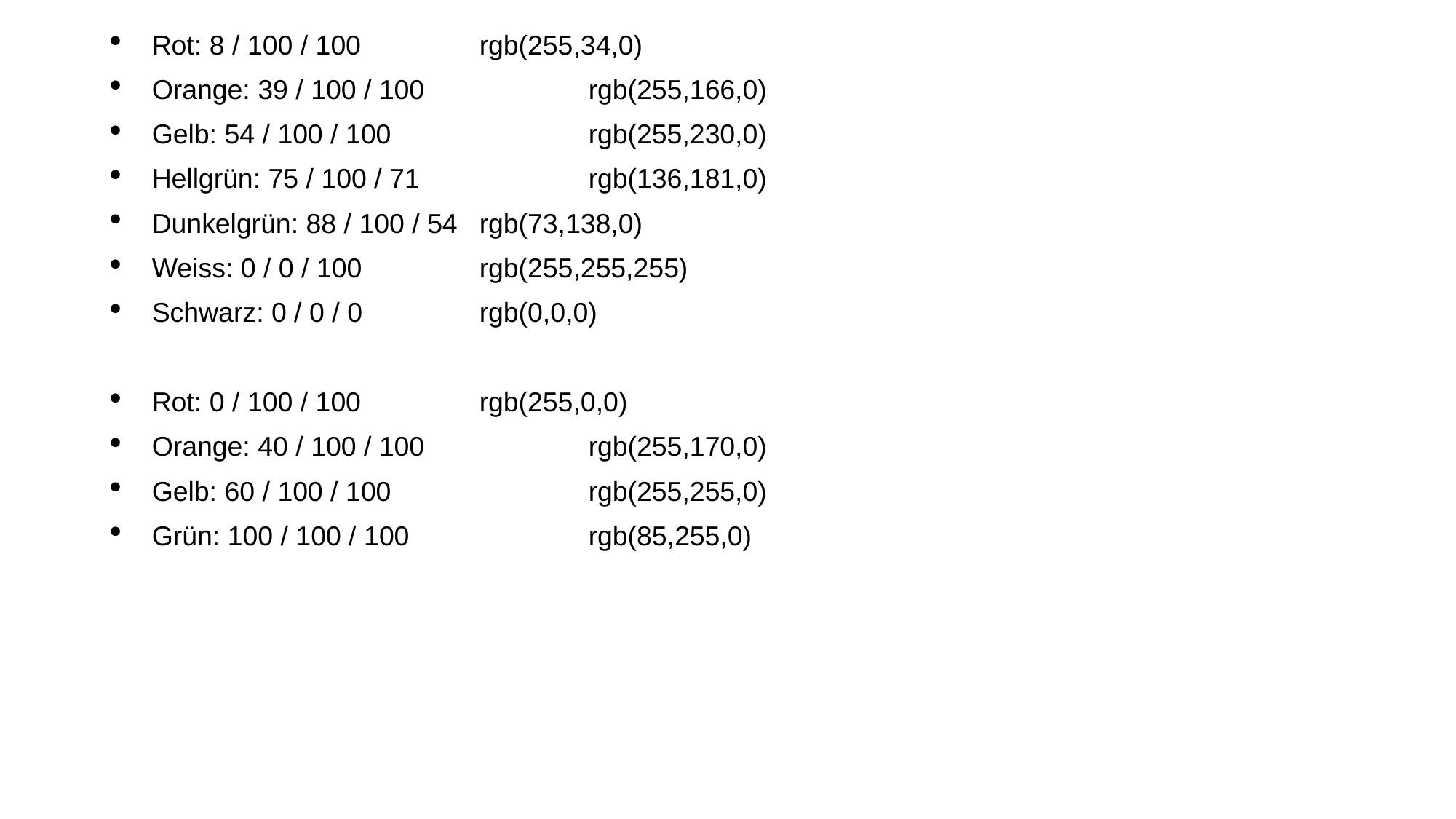

Rot: 8 / 100 / 100		rgb(255,34,0)
Orange: 39 / 100 / 100		rgb(255,166,0)
Gelb: 54 / 100 / 100		rgb(255,230,0)
Hellgrün: 75 / 100 / 71		rgb(136,181,0)
Dunkelgrün: 88 / 100 / 54	rgb(73,138,0)
Weiss: 0 / 0 / 100		rgb(255,255,255)
Schwarz: 0 / 0 / 0		rgb(0,0,0)

Rot: 0 / 100 / 100		rgb(255,0,0)
Orange: 40 / 100 / 100		rgb(255,170,0)
Gelb: 60 / 100 / 100		rgb(255,255,0)
Grün: 100 / 100 / 100		rgb(85,255,0)